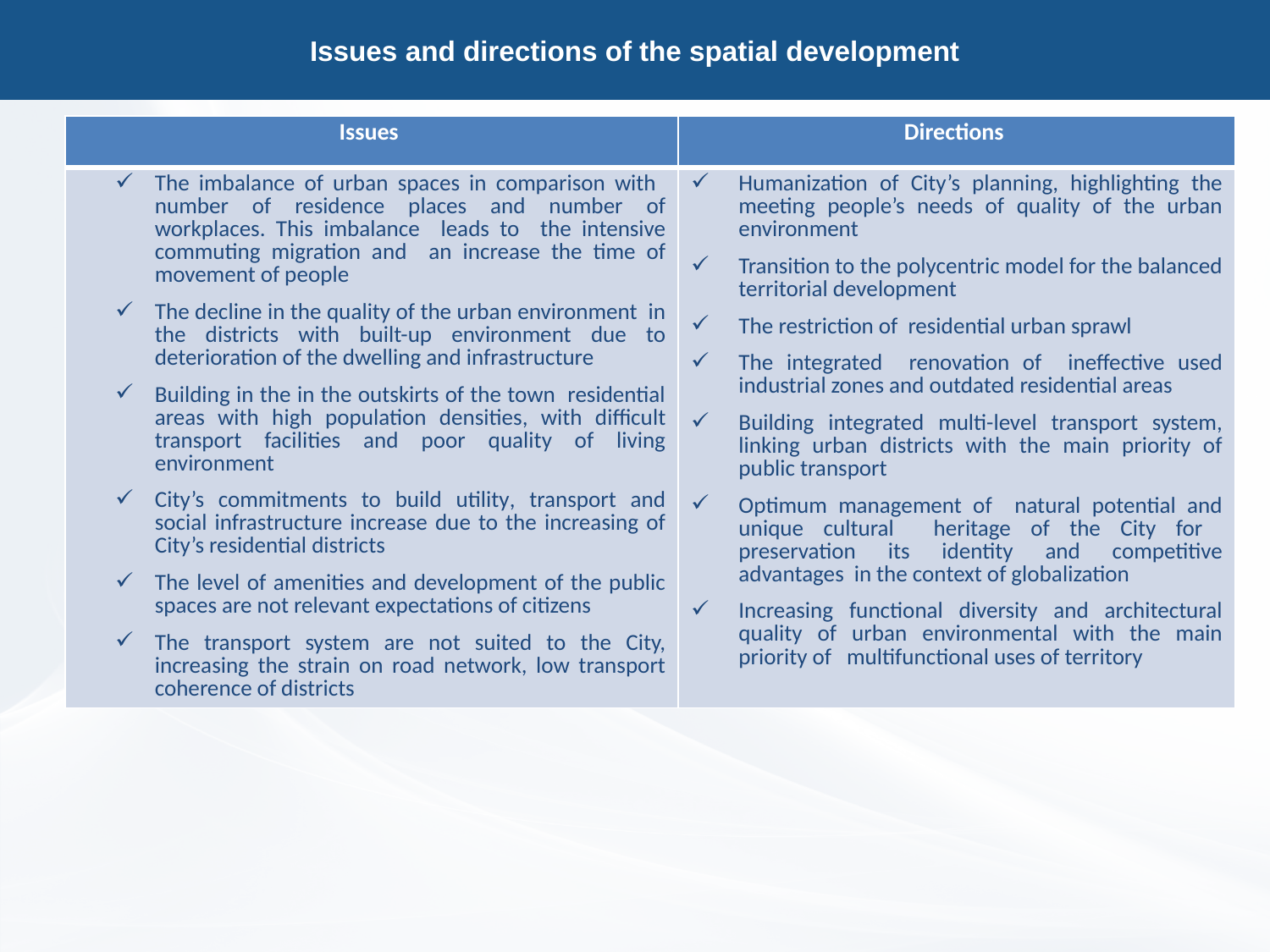

Issues and directions of the spatial development
| Issues | Directions |
| --- | --- |
| The imbalance of urban spaces in comparison with number of residence places and number of workplaces. This imbalance leads to the intensive commuting migration and an increase the time of movement of people The decline in the quality of the urban environment in the districts with built-up environment due to deterioration of the dwelling and infrastructure Building in the in the outskirts of the town residential areas with high population densities, with difficult transport facilities and poor quality of living environment City’s commitments to build utility, transport and social infrastructure increase due to the increasing of City’s residential districts The level of amenities and development of the public spaces are not relevant expectations of citizens The transport system are not suited to the City, increasing the strain on road network, low transport coherence of districts | Humanization of City’s planning, highlighting the meeting people’s needs of quality of the urban environment Transition to the polycentric model for the balanced territorial development The restriction of residential urban sprawl The integrated renovation of ineffective used industrial zones and outdated residential areas Building integrated multi-level transport system, linking urban districts with the main priority of public transport Optimum management of natural potential and unique cultural heritage of the City for preservation its identity and competitive advantages in the context of globalization Increasing functional diversity and architectural quality of urban environmental with the main priority of multifunctional uses of territory |